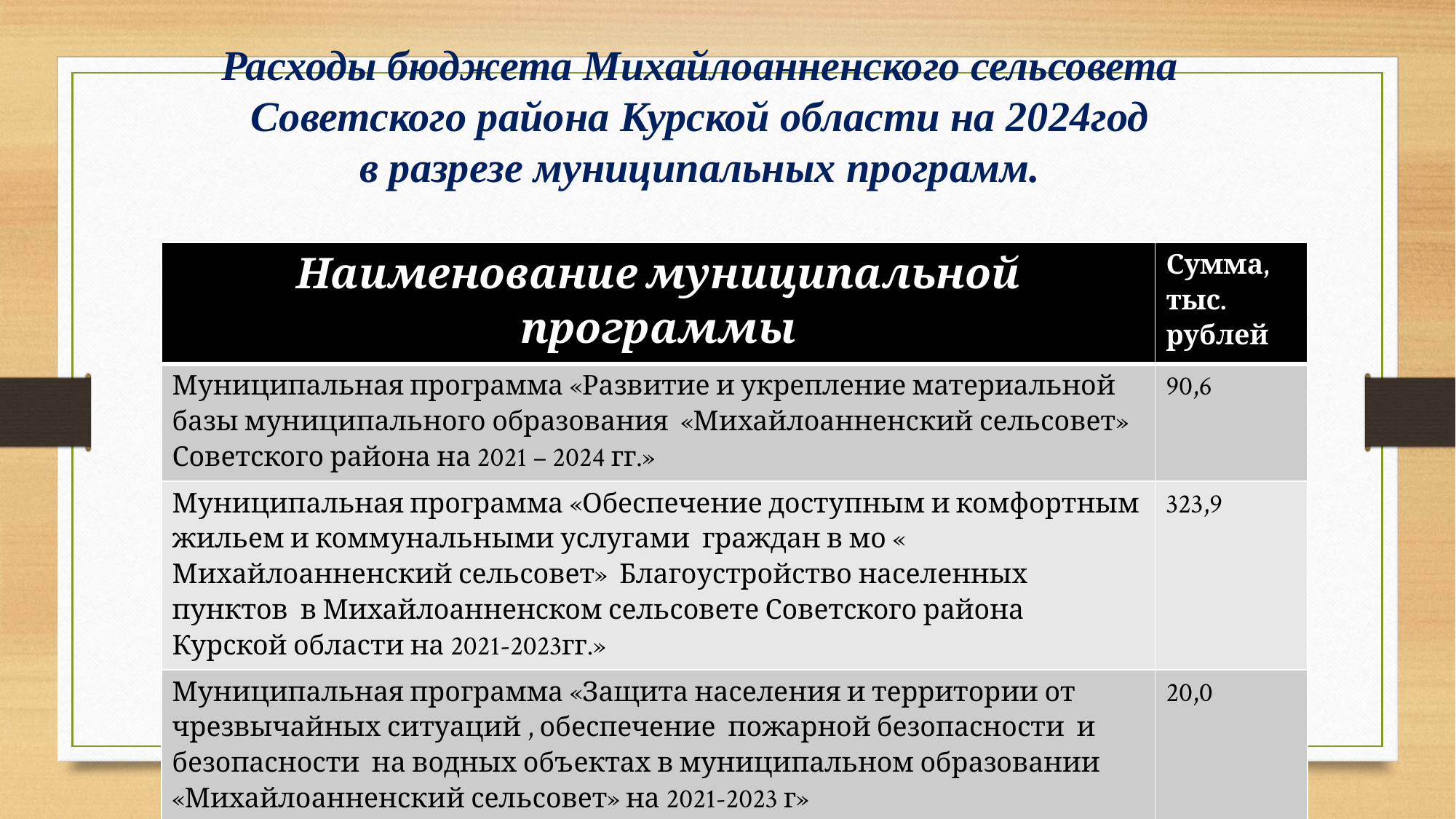

# Расходы бюджета Михайлоанненского сельсовета Советского района Курской области на 2024год в разрезе муниципальных программ.
| Наименование муниципальной программы | Сумма, тыс. рублей |
| --- | --- |
| Муниципальная программа «Развитие и укрепление материальной базы муниципального образования «Михайлоанненский сельсовет» Советского района на 2021 – 2024 гг.» | 90,6 |
| Муниципальная программа «Обеспечение доступным и комфортным жильем и коммунальными услугами граждан в мо « Михайлоанненский сельсовет» Благоустройство населенных пунктов в Михайлоанненском сельсовете Советского района Курской области на 2021-2023гг.» | 323,9 |
| Муниципальная программа «Защита населения и территории от чрезвычайных ситуаций , обеспечение пожарной безопасности и безопасности на водных объектах в муниципальном образовании «Михайлоанненский сельсовет» на 2021-2023 г» | 20,0 |
| Муниципальная программа «Развитие и использование информационных и телекоммуникационных технологий в Администрации Михайлоанненского сельсовета Советского района курской области на 2021-2023гг» | 200,0 |
| Муниципальная программа «Развитие муниципальной службы в муниципальном образовании «Михайлоанненский сельсовет» Советского района Курской области | 5,0 |
| Муниципальная программа «Энергоэффективность и развитие энергетики на территории Михайлоанненского сельсовета Советского района Курской области | 20,0 |
| Резервный фонд местной администрации | 10,00 |